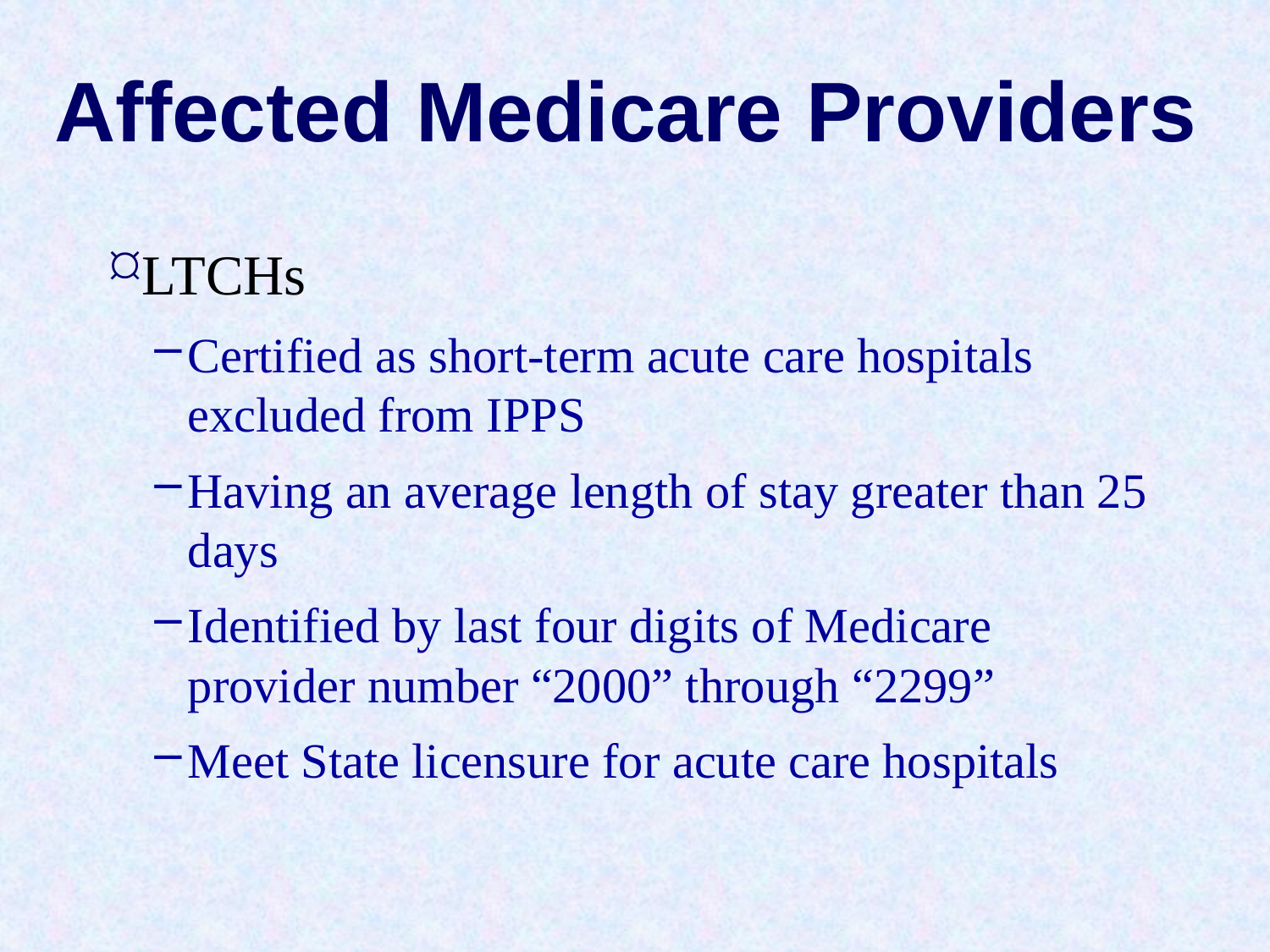

# Affected Medicare Providers
LTCHs
Certified as short-term acute care hospitals excluded from IPPS
Having an average length of stay greater than 25 days
Identified by last four digits of Medicare provider number “2000” through “2299”
Meet State licensure for acute care hospitals